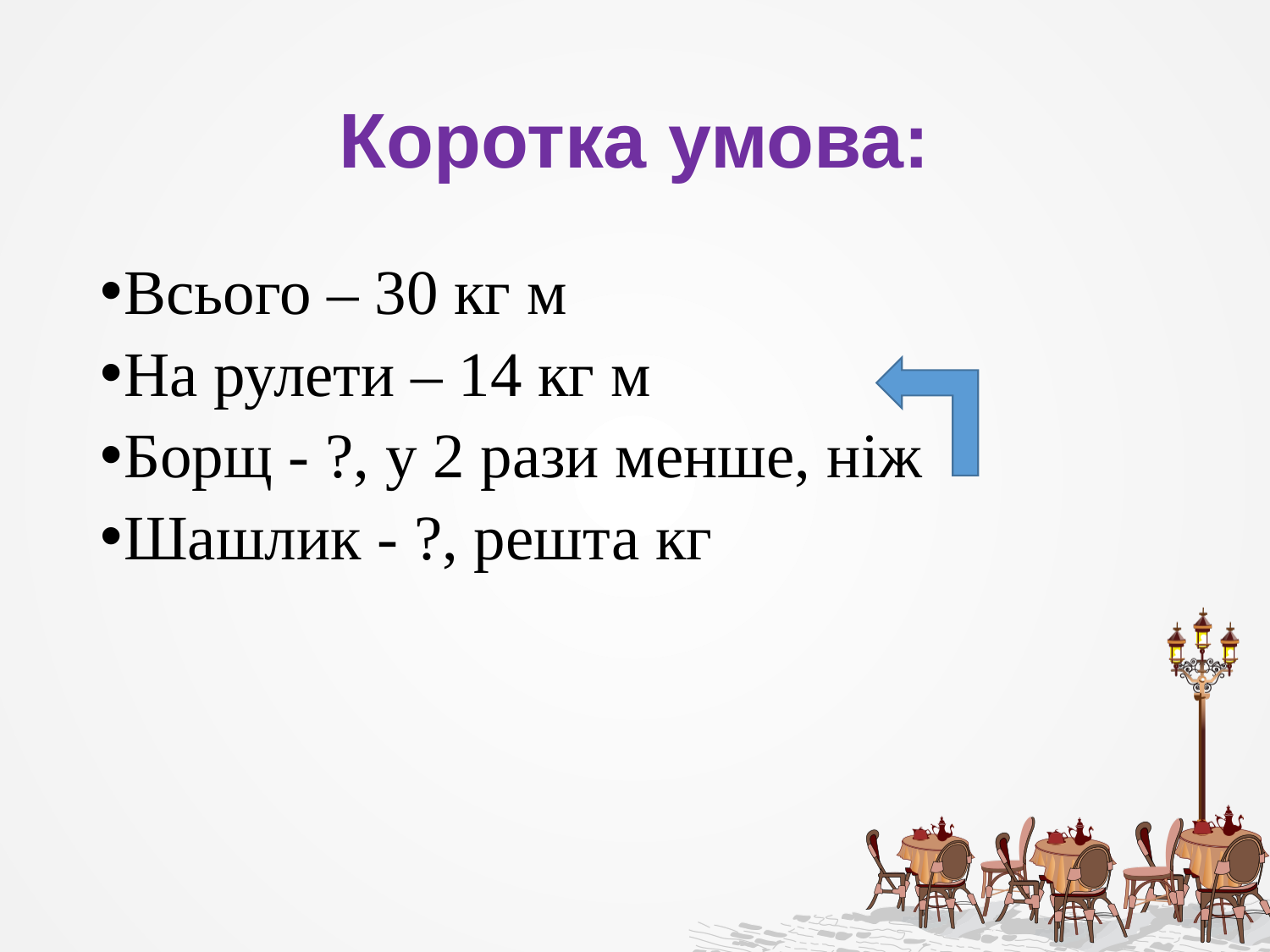

# Коротка умова:
Всього – 30 кг м
На рулети – 14 кг м
Борщ - ?, у 2 рази менше, ніж
Шашлик - ?, решта кг